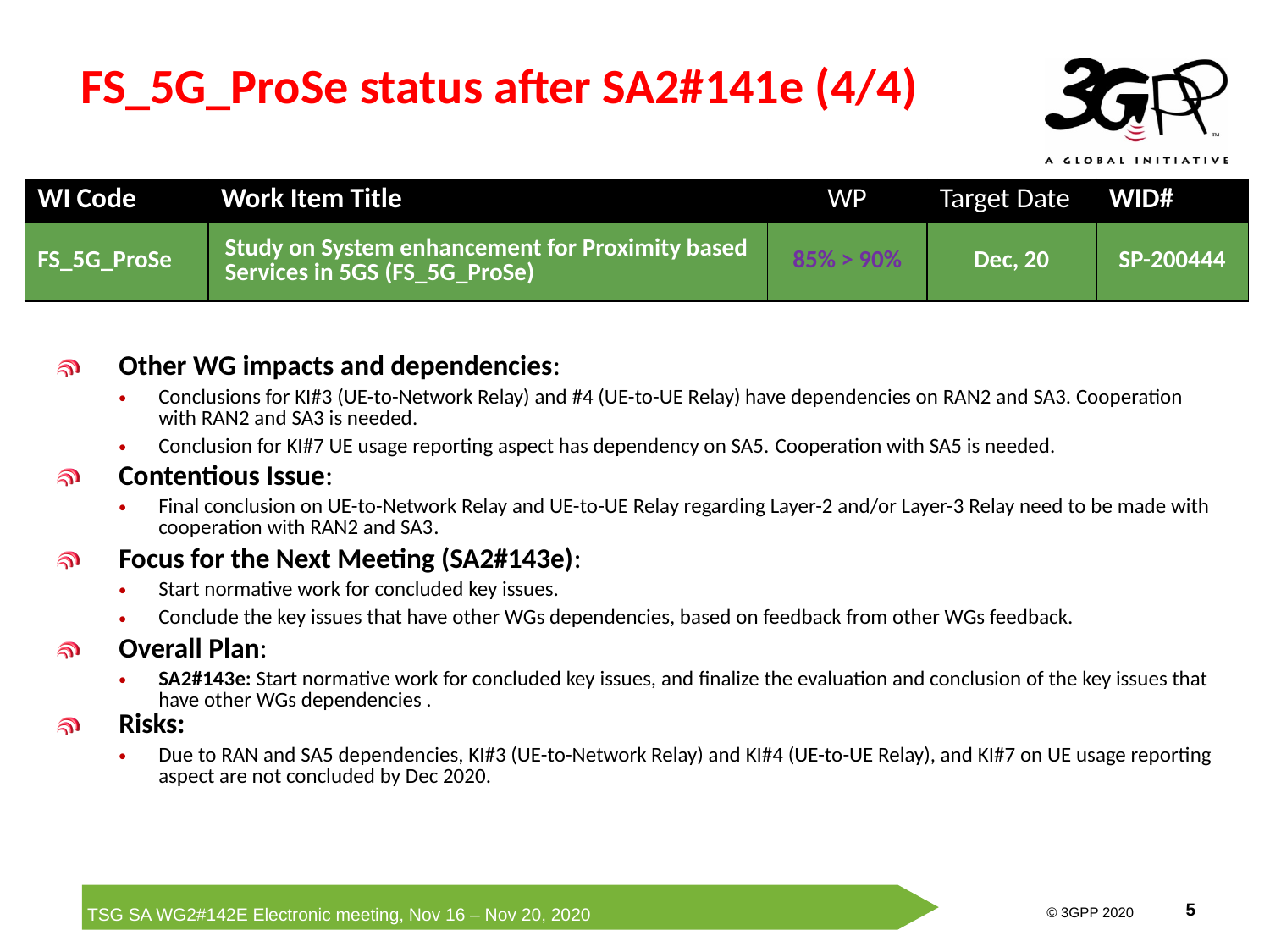

# FS_5G_ProSe status after SA2#141e (4/4)
| WI Code | Work Item Title | WP | Target Date | WID# |
| --- | --- | --- | --- | --- |
| FS\_5G\_ProSe | Study on System enhancement for Proximity based Services in 5GS (FS\_5G\_ProSe) | 85% > 90% | Dec, 20 | SP-200444 |

Other WG impacts and dependencies:
Conclusions for KI#3 (UE-to-Network Relay) and #4 (UE-to-UE Relay) have dependencies on RAN2 and SA3. Cooperation with RAN2 and SA3 is needed.
Conclusion for KI#7 UE usage reporting aspect has dependency on SA5. Cooperation with SA5 is needed.
Contentious Issue:
Final conclusion on UE-to-Network Relay and UE-to-UE Relay regarding Layer-2 and/or Layer-3 Relay need to be made with cooperation with RAN2 and SA3.
Focus for the Next Meeting (SA2#143e):
Start normative work for concluded key issues.
Conclude the key issues that have other WGs dependencies, based on feedback from other WGs feedback.
Overall Plan:
SA2#143e: Start normative work for concluded key issues, and finalize the evaluation and conclusion of the key issues that have other WGs dependencies .
Risks:
Due to RAN and SA5 dependencies, KI#3 (UE-to-Network Relay) and KI#4 (UE-to-UE Relay), and KI#7 on UE usage reporting aspect are not concluded by Dec 2020.